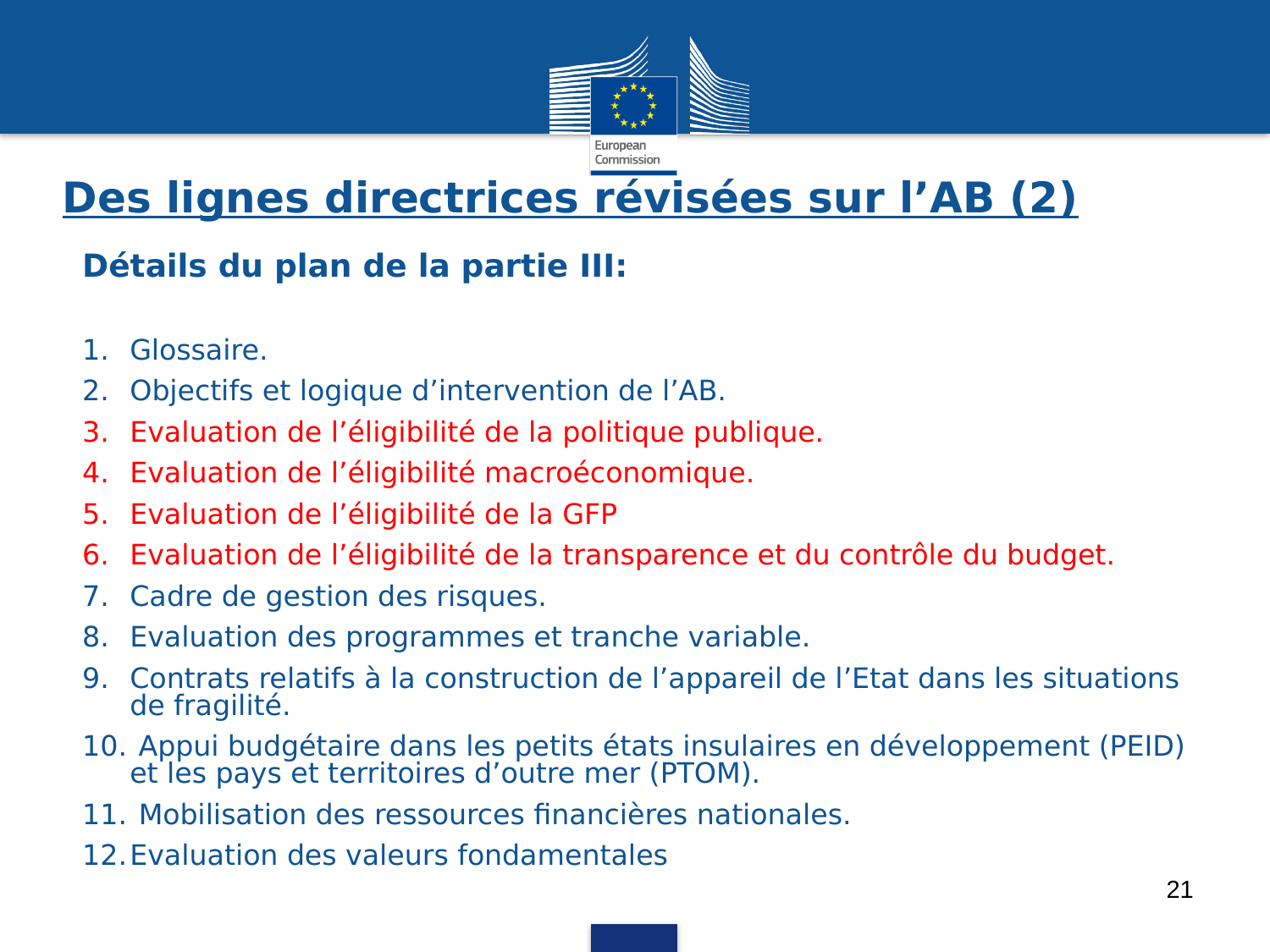

# Des lignes directrices révisées sur l’AB (2)
Détails du plan de la partie III:

1.	Glossaire.
2.	Objectifs et logique d’intervention de l’AB.
3.	Evaluation de l’éligibilité de la politique publique.
4.	Evaluation de l’éligibilité macroéconomique.
5.	Evaluation de l’éligibilité de la GFP
6.	Evaluation de l’éligibilité de la transparence et du contrôle du budget.
7.	Cadre de gestion des risques.
8.	Evaluation des programmes et tranche variable.
9.	Contrats relatifs à la construction de l’appareil de l’Etat dans les situations de fragilité.
10.	 Appui budgétaire dans les petits états insulaires en développement (PEID) et les pays et territoires d’outre mer (PTOM).
 Mobilisation des ressources financières nationales.
Evaluation des valeurs fondamentales

21